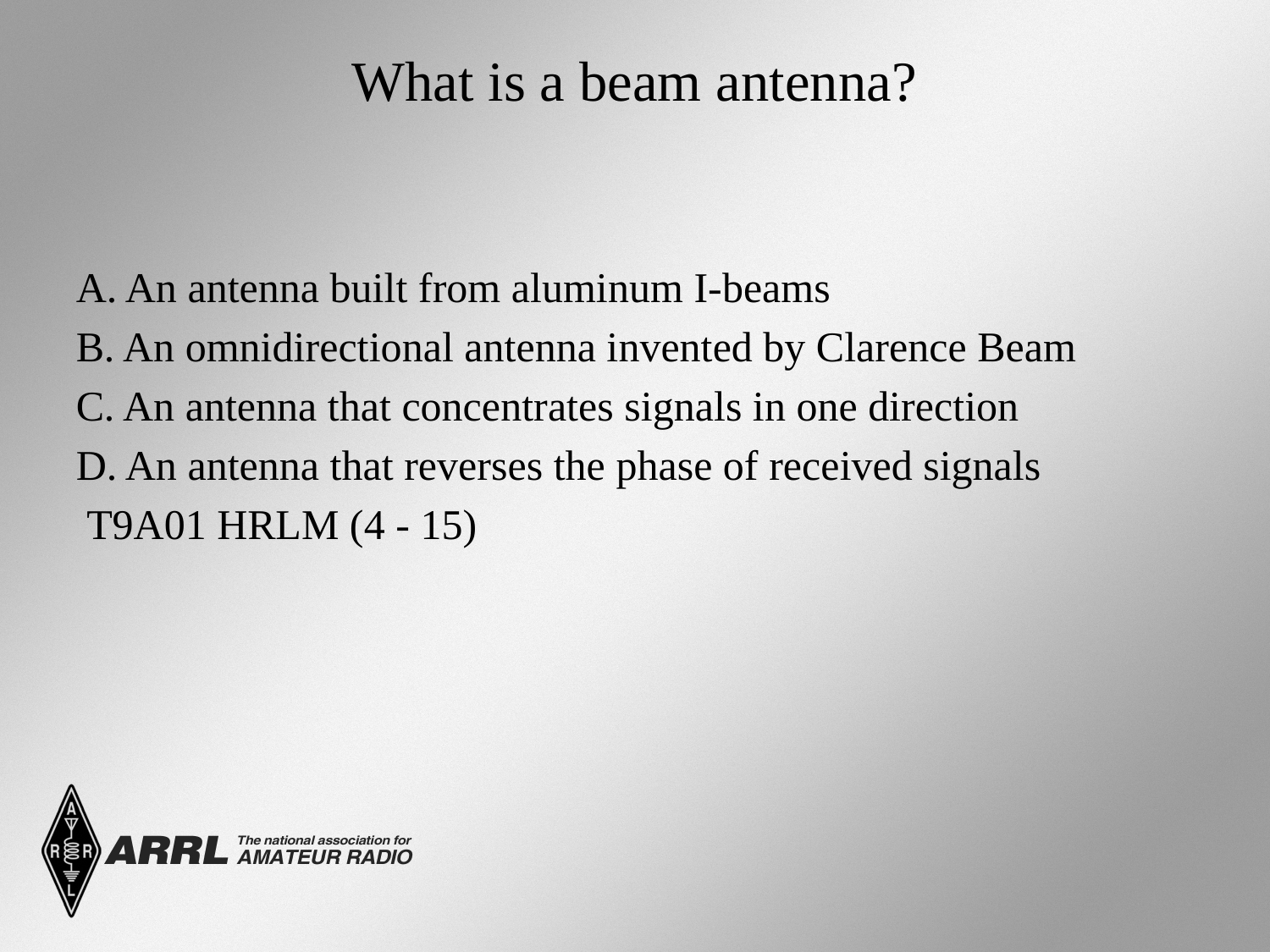

# What is a beam antenna?
A. An antenna built from aluminum I-beams
B. An omnidirectional antenna invented by Clarence Beam
C. An antenna that concentrates signals in one direction
D. An antenna that reverses the phase of received signals
 T9A01 HRLM (4 - 15)